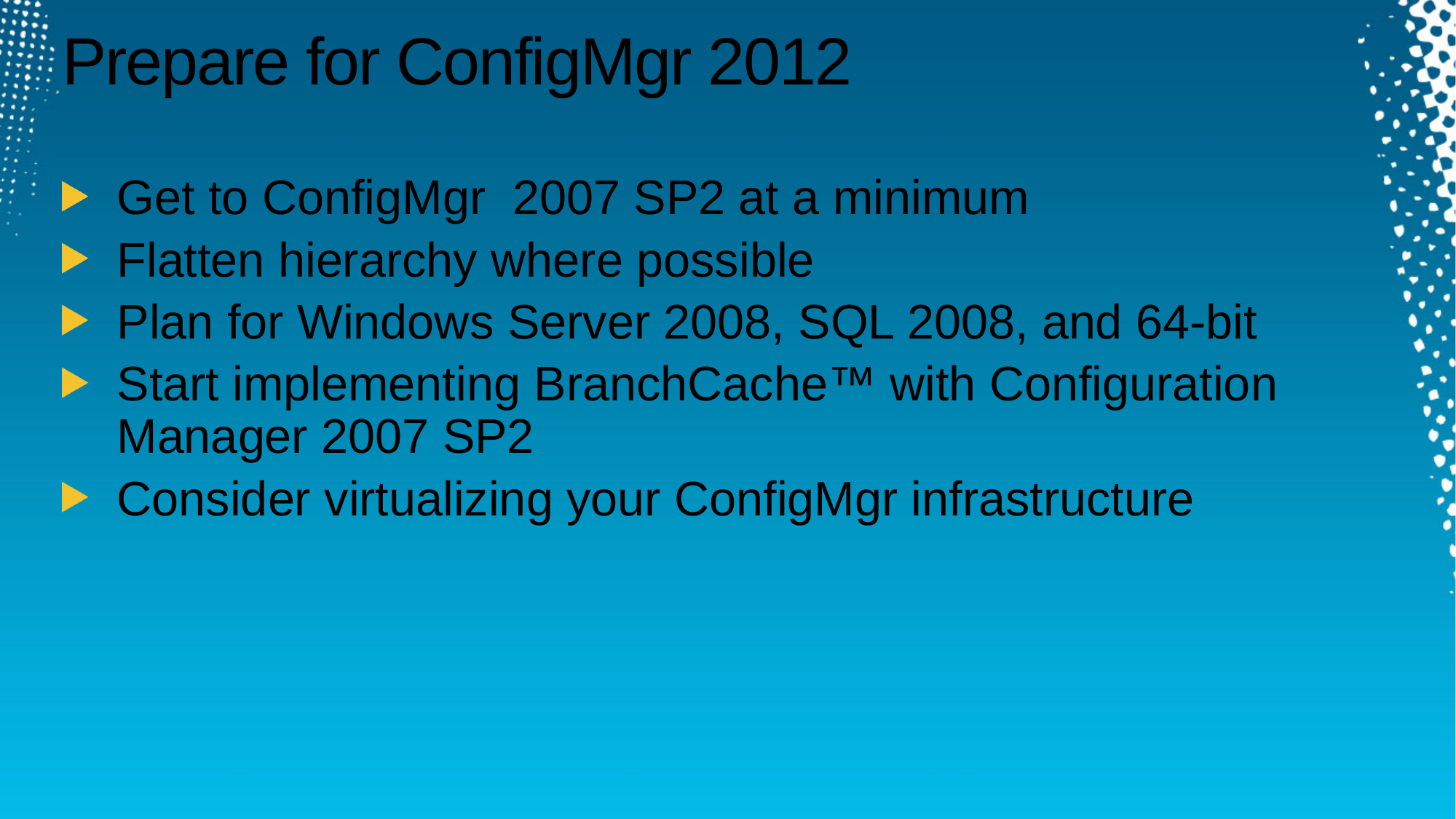

# Prepare for ConfigMgr 2012
Get to ConfigMgr  2007 SP2 at a minimum
Flatten hierarchy where possible
Plan for Windows Server 2008, SQL 2008, and 64-bit
Start implementing BranchCache™ with Configuration Manager 2007 SP2
Consider virtualizing your ConfigMgr infrastructure